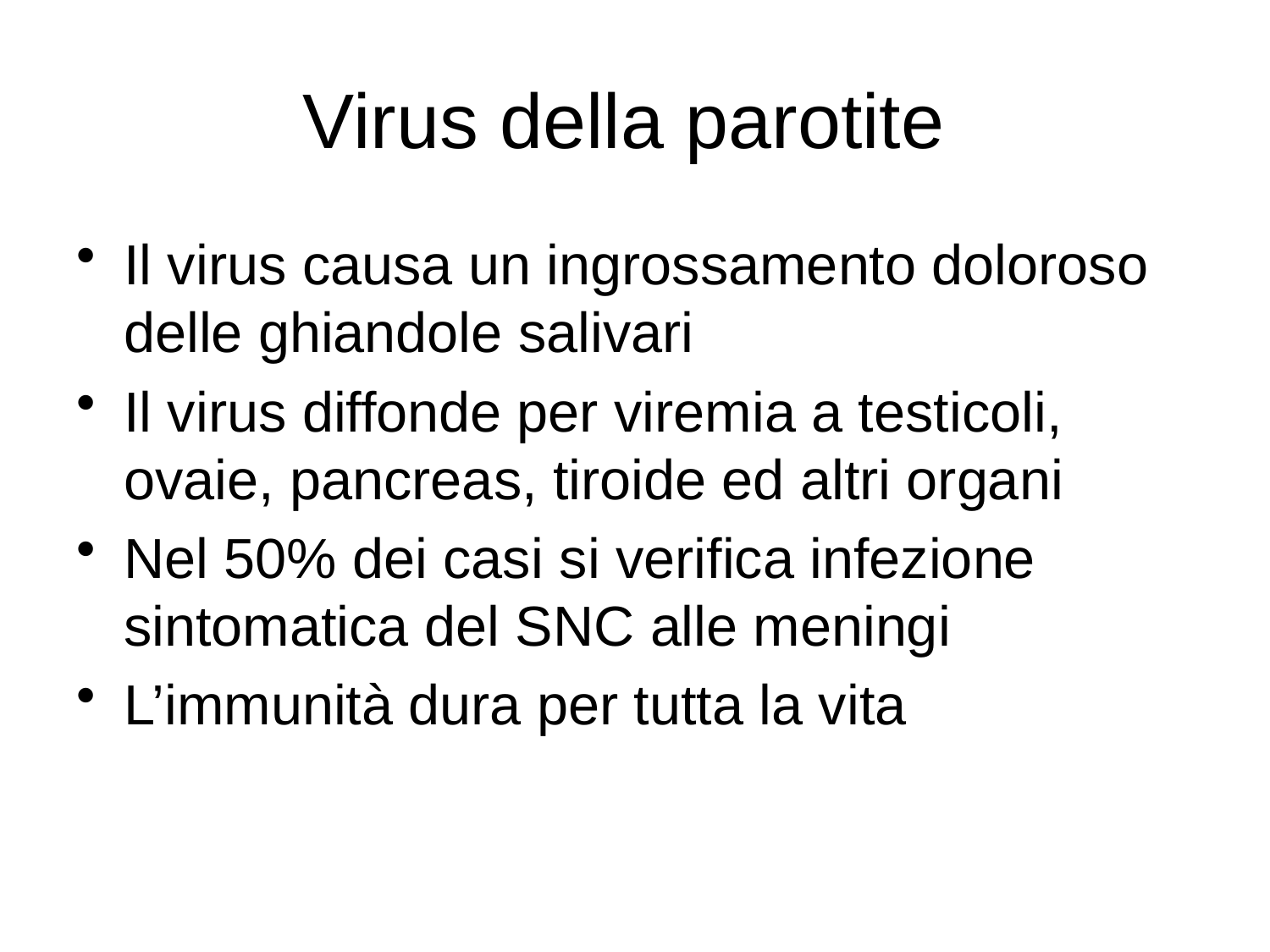

# Virus della parotite
Il virus causa un ingrossamento doloroso delle ghiandole salivari
Il virus diffonde per viremia a testicoli, ovaie, pancreas, tiroide ed altri organi
Nel 50% dei casi si verifica infezione sintomatica del SNC alle meningi
L’immunità dura per tutta la vita